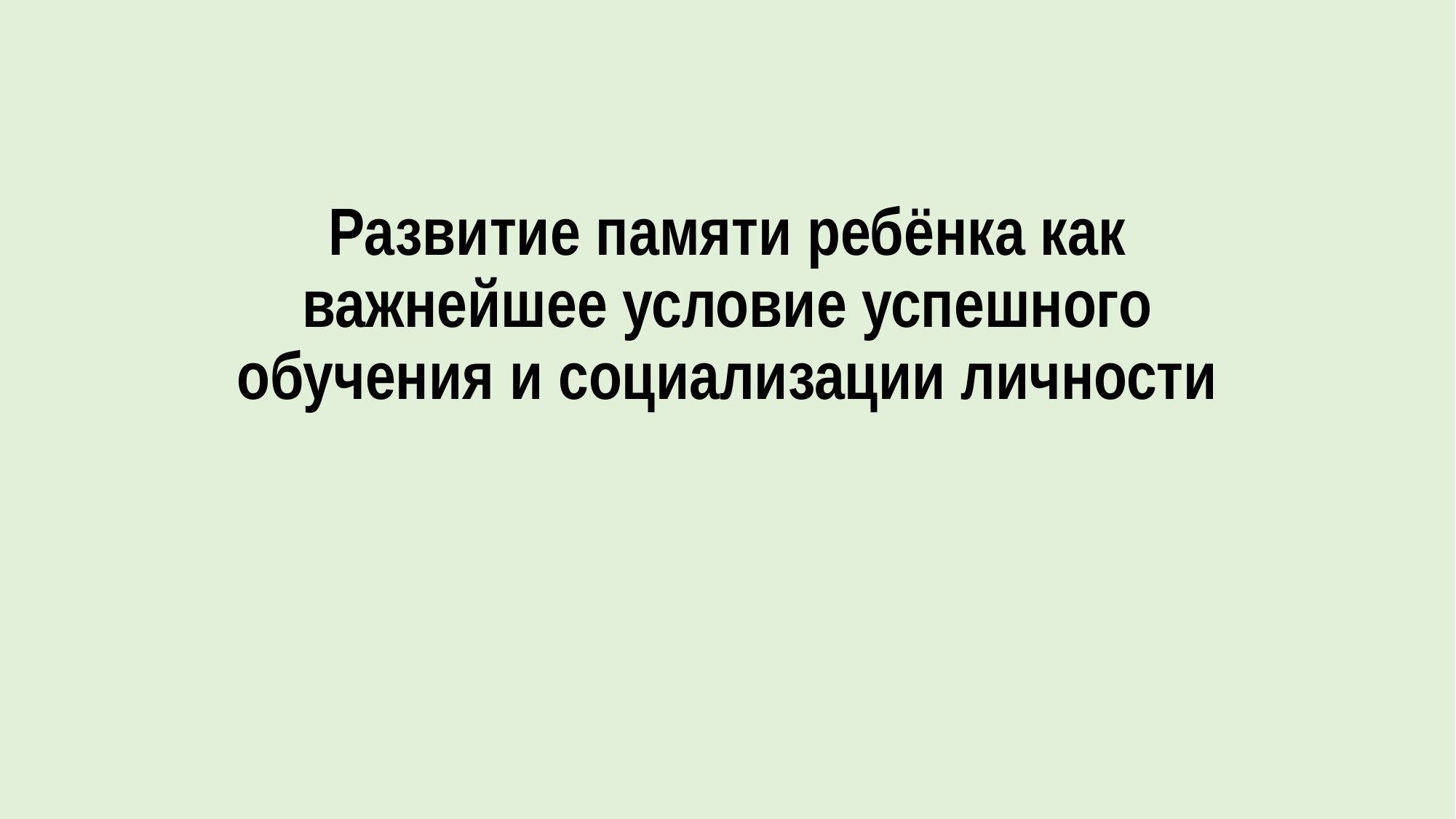

# Развитие памяти ребёнка как важнейшее условие успешного обучения и социализации личности